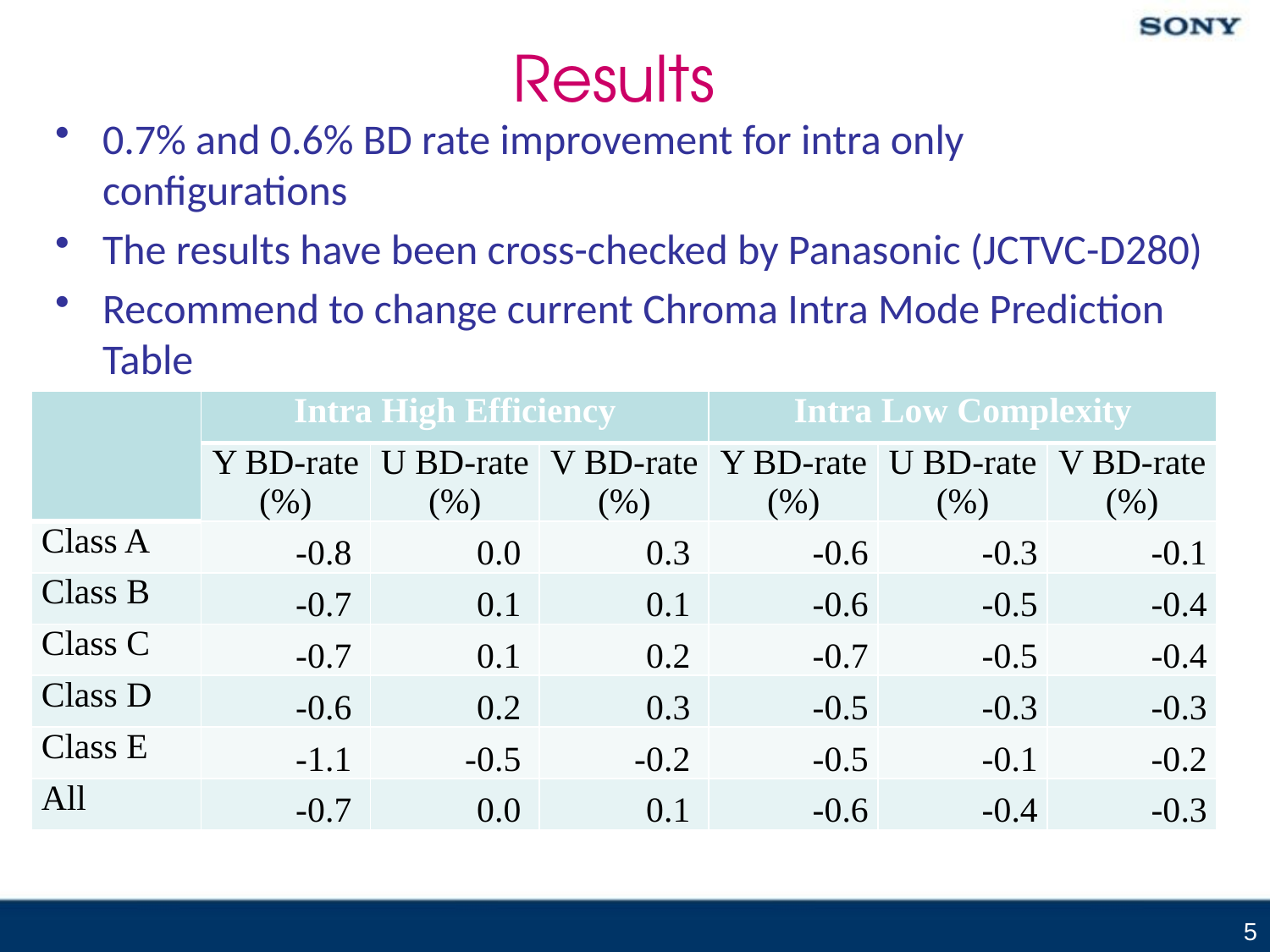

# Results
0.7% and 0.6% BD rate improvement for intra only configurations
The results have been cross-checked by Panasonic (JCTVC-D280)
Recommend to change current Chroma Intra Mode Prediction Table
|  | Intra High Efficiency |  |  | Intra Low Complexity |  |  |
| --- | --- | --- | --- | --- | --- | --- |
|  | Y BD-rate (%) | U BD-rate (%) | V BD-rate (%) | Y BD-rate (%) | U BD-rate (%) | V BD-rate (%) |
| Class A | -0.8 | 0.0 | 0.3 | -0.6 | -0.3 | -0.1 |
| Class B | -0.7 | 0.1 | 0.1 | -0.6 | -0.5 | -0.4 |
| Class C | -0.7 | 0.1 | 0.2 | -0.7 | -0.5 | -0.4 |
| Class D | -0.6 | 0.2 | 0.3 | -0.5 | -0.3 | -0.3 |
| Class E | -1.1 | -0.5 | -0.2 | -0.5 | -0.1 | -0.2 |
| All | -0.7 | 0.0 | 0.1 | -0.6 | -0.4 | -0.3 |
5